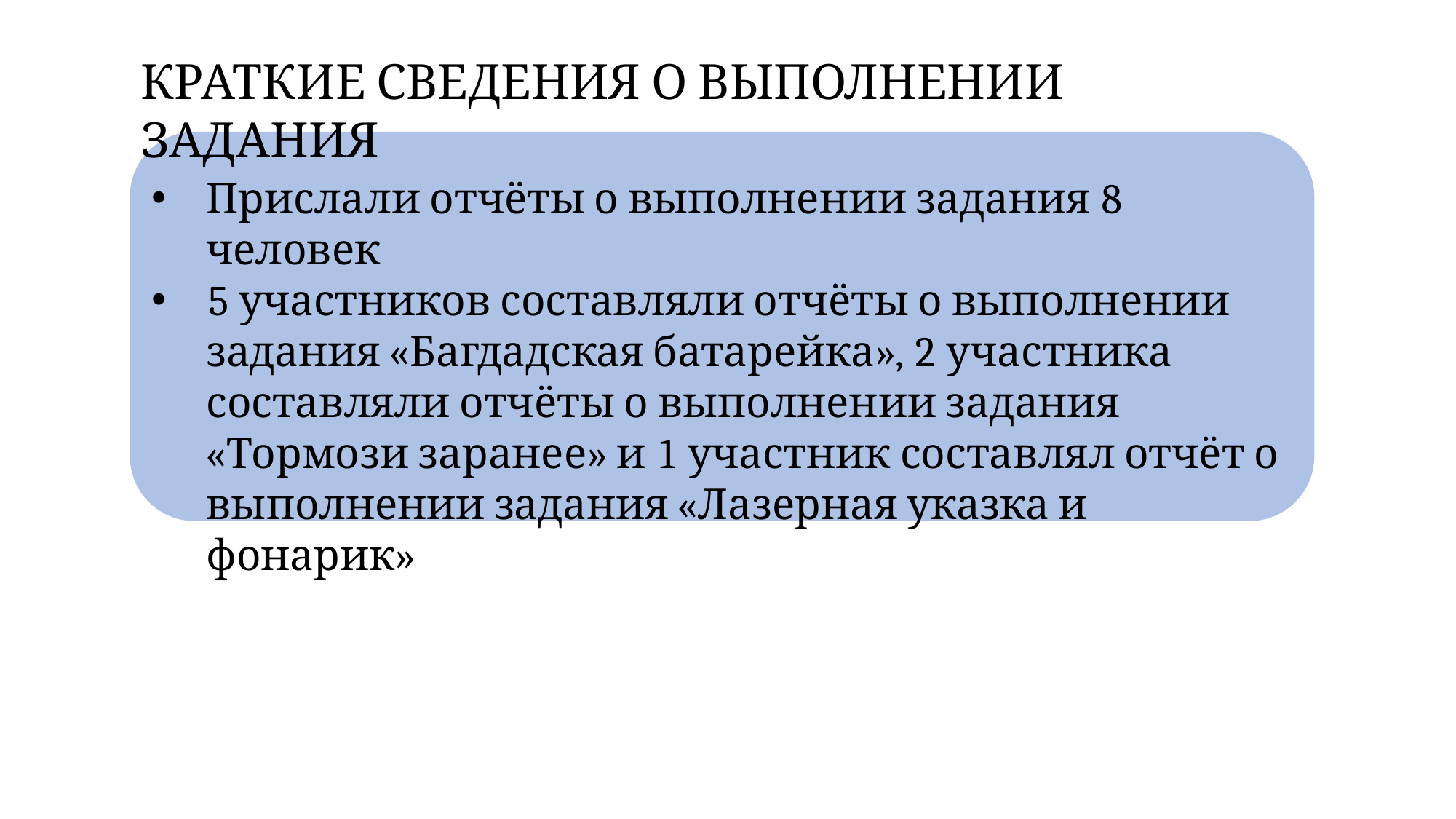

КРАТКИЕ СВЕДЕНИЯ О ВЫПОЛНЕНИИ ЗАДАНИЯ

Прислали отчёты о выполнении задания 8 человек
5 участников составляли отчёты о выполнении задания «Багдадская батарейка», 2 участника составляли отчёты о выполнении задания «Тормози заранее» и 1 участник составлял отчёт о выполнении задания «Лазерная указка и фонарик»